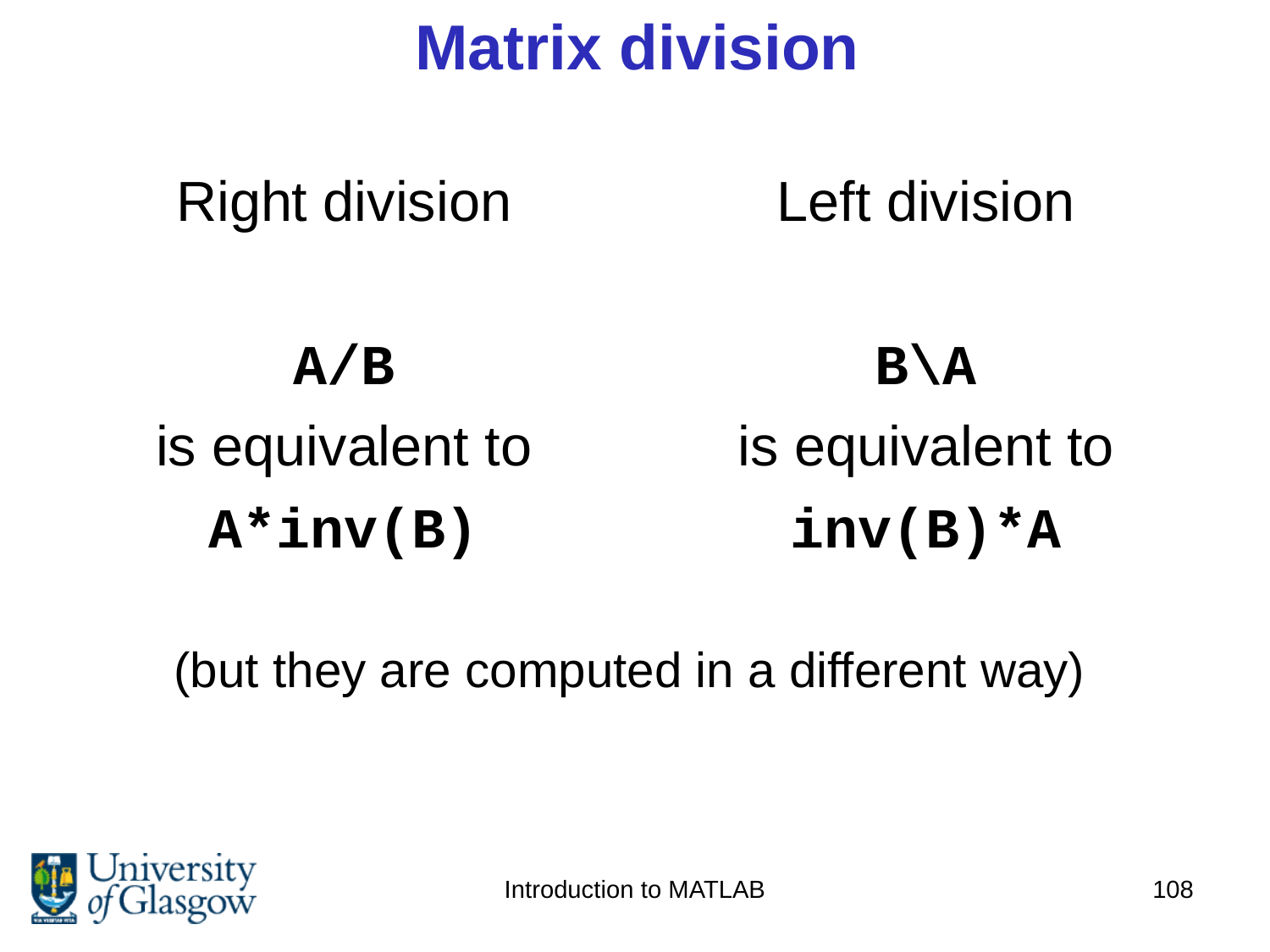

# Matrix division
Right division

A/B
is equivalent to
A*inv(B)
Left division

B\A
is equivalent to
inv(B)*A
(but they are computed in a different way)
Introduction to MATLAB
108